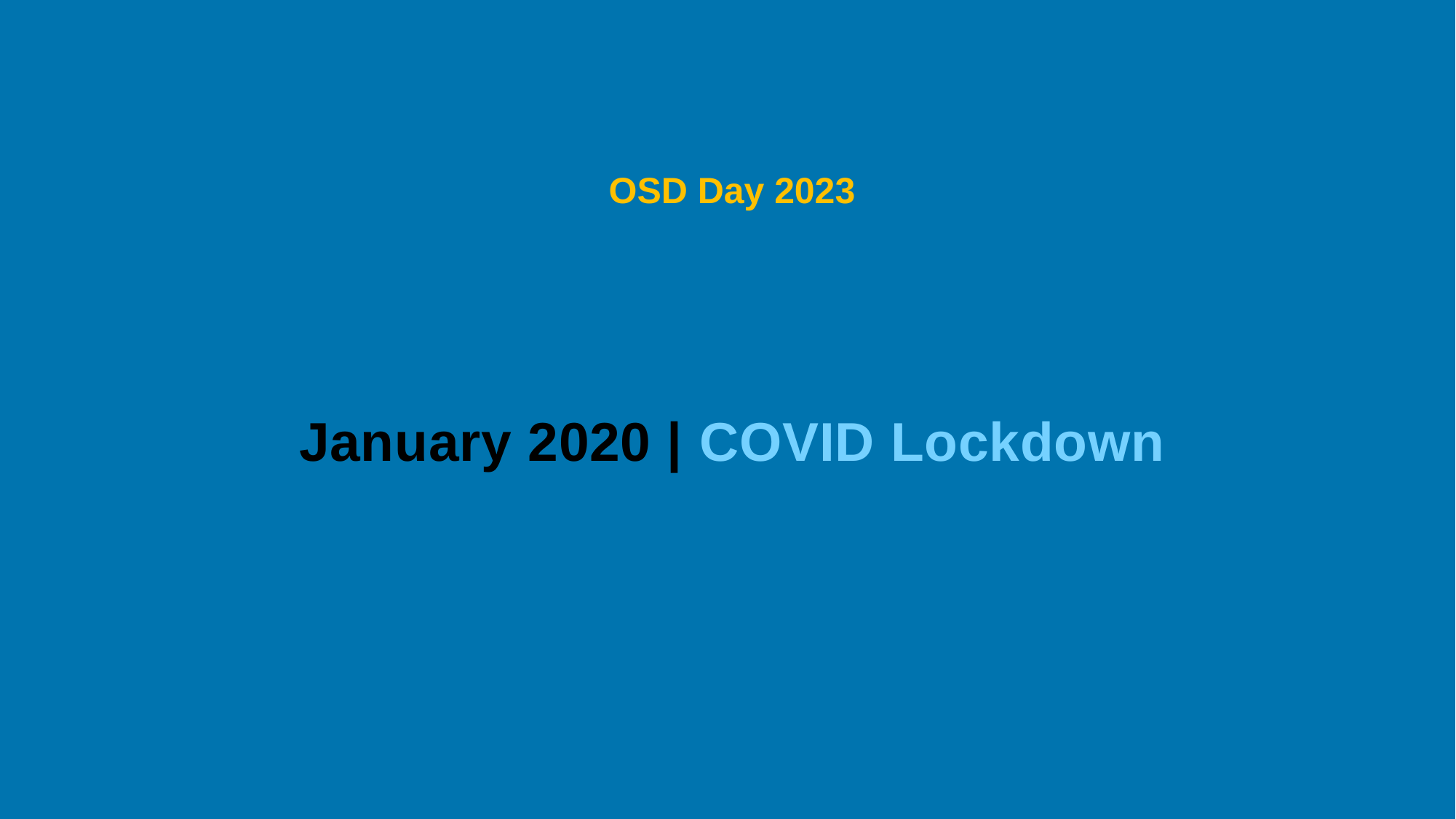

OSD Day 2023
# January 2020 | COVID Lockdown